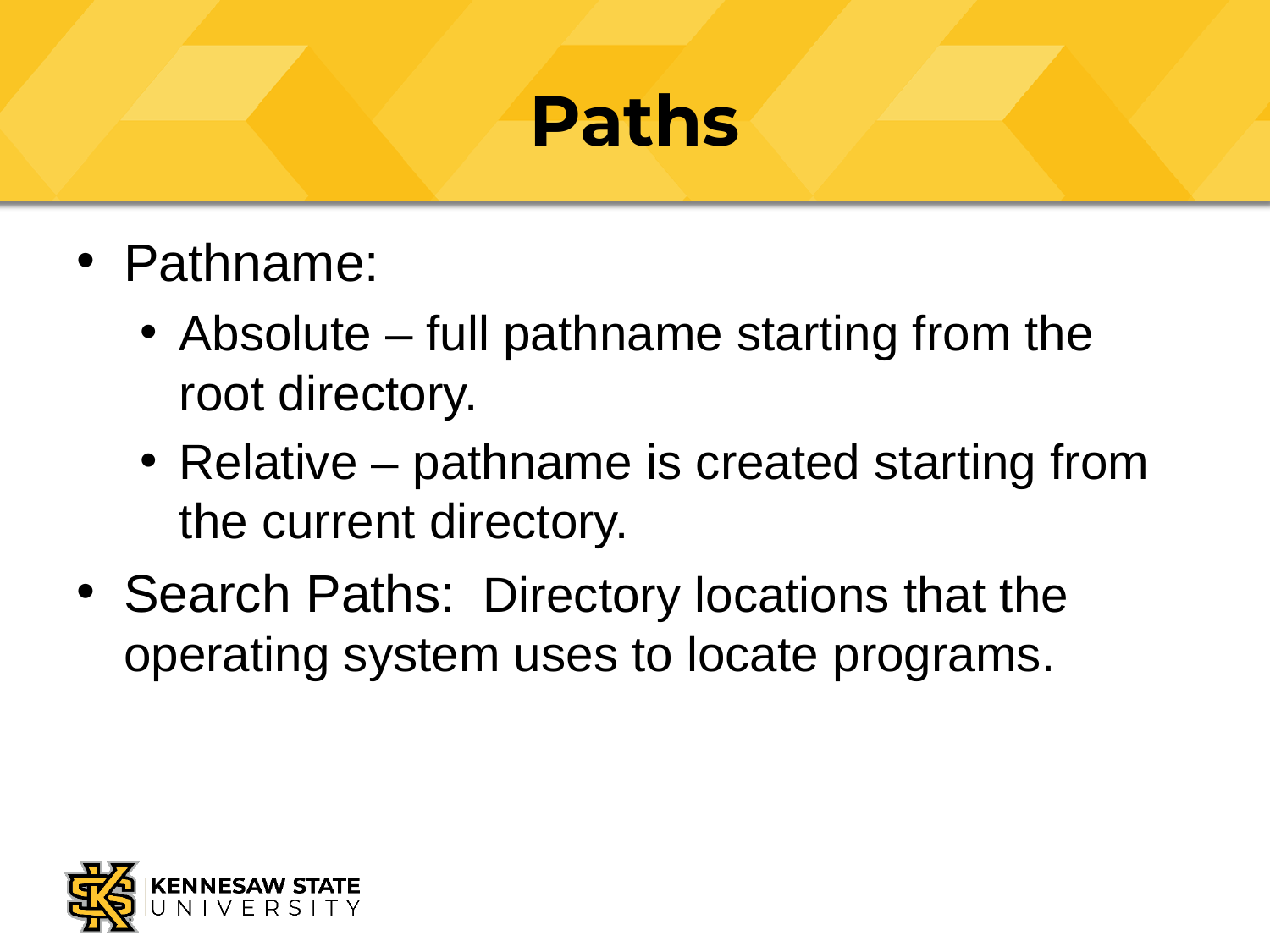

# Paths
Pathname:
Absolute – full pathname starting from the root directory.
Relative – pathname is created starting from the current directory.
Search Paths:  Directory locations that the operating system uses to locate programs.